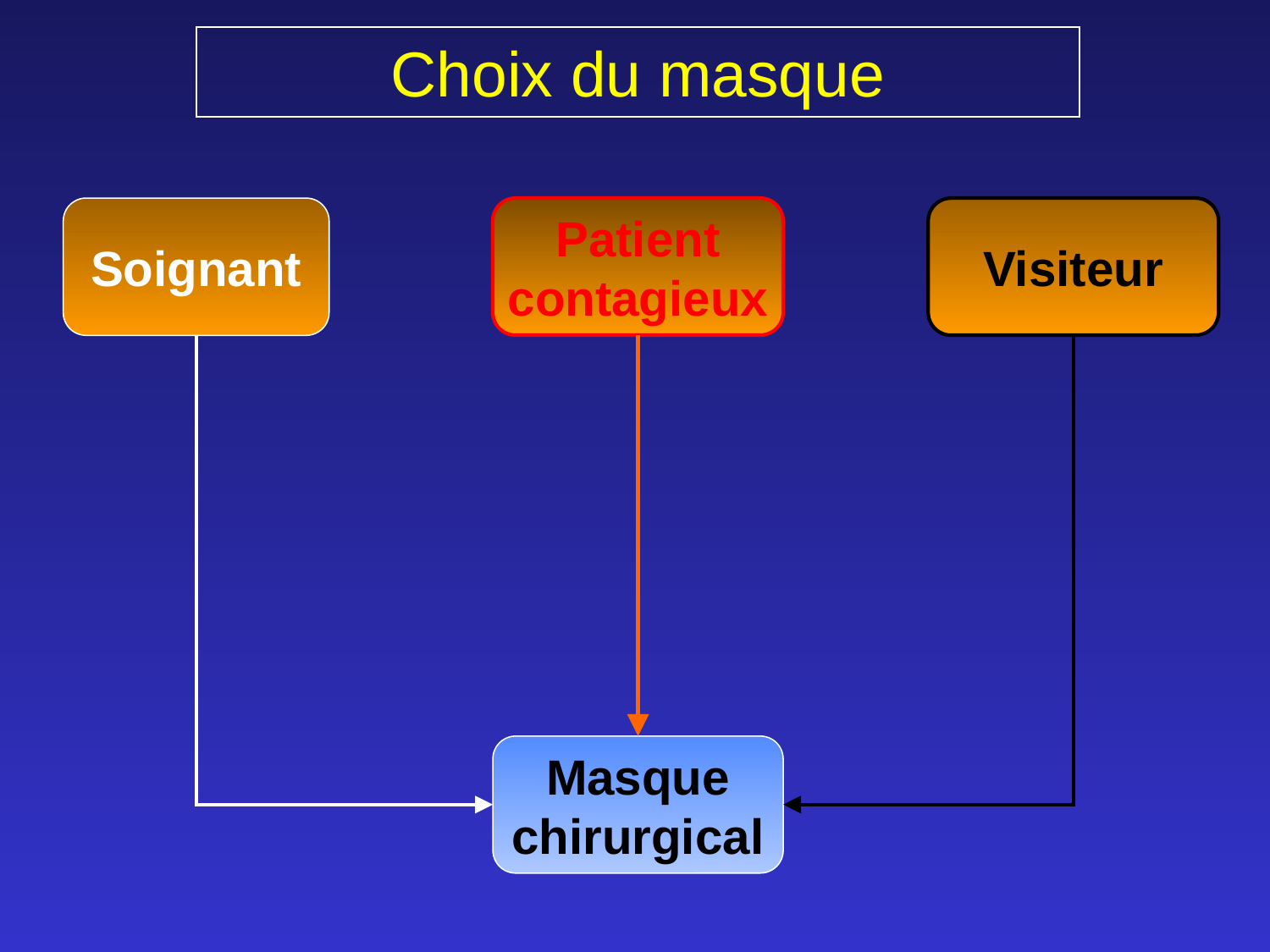

# Choix du masque
Visiteur
Soignant
Patient
contagieux
Masque
chirurgical